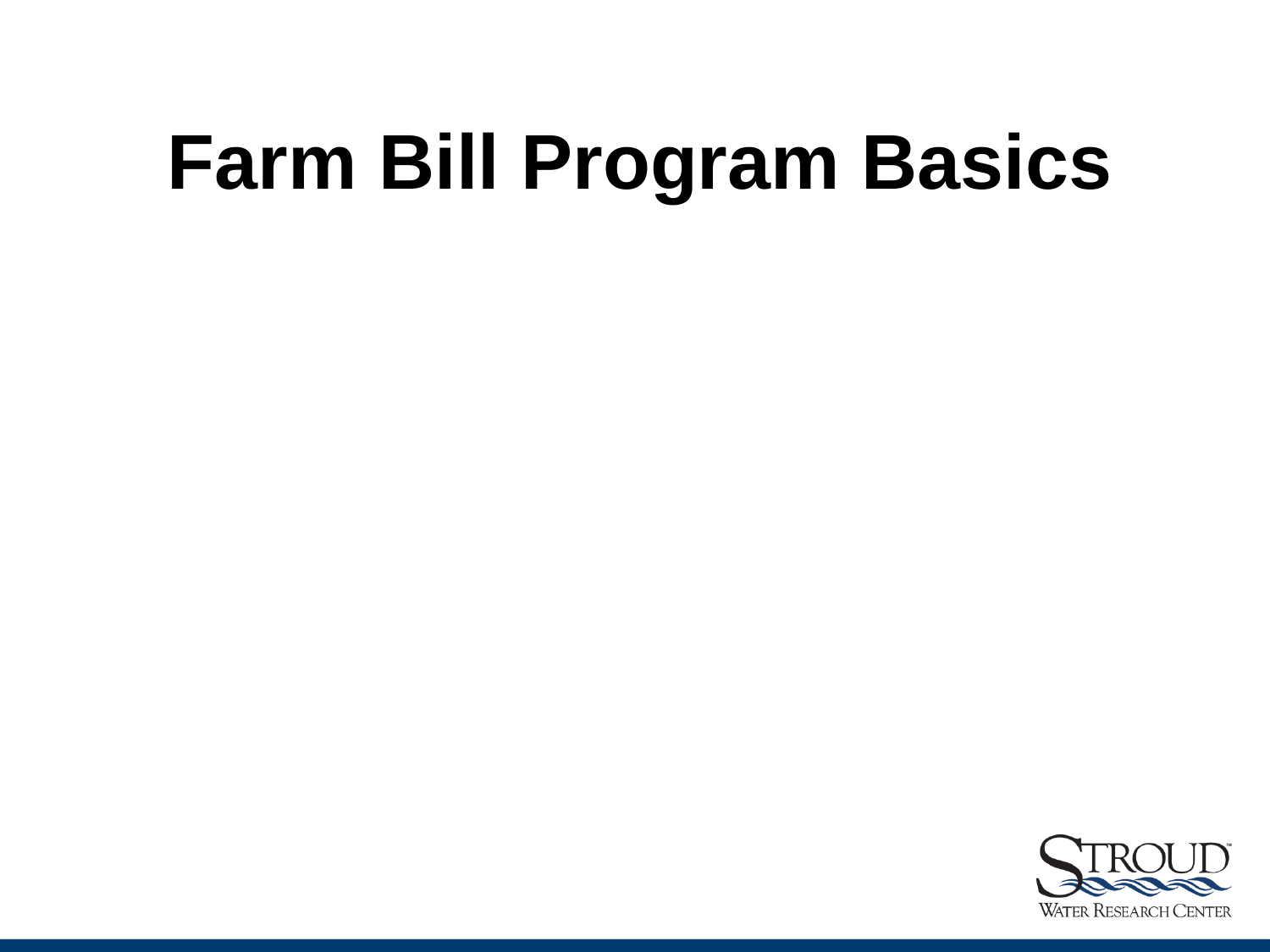

Farm Bill Program Basics
Photo: Marissa Morton